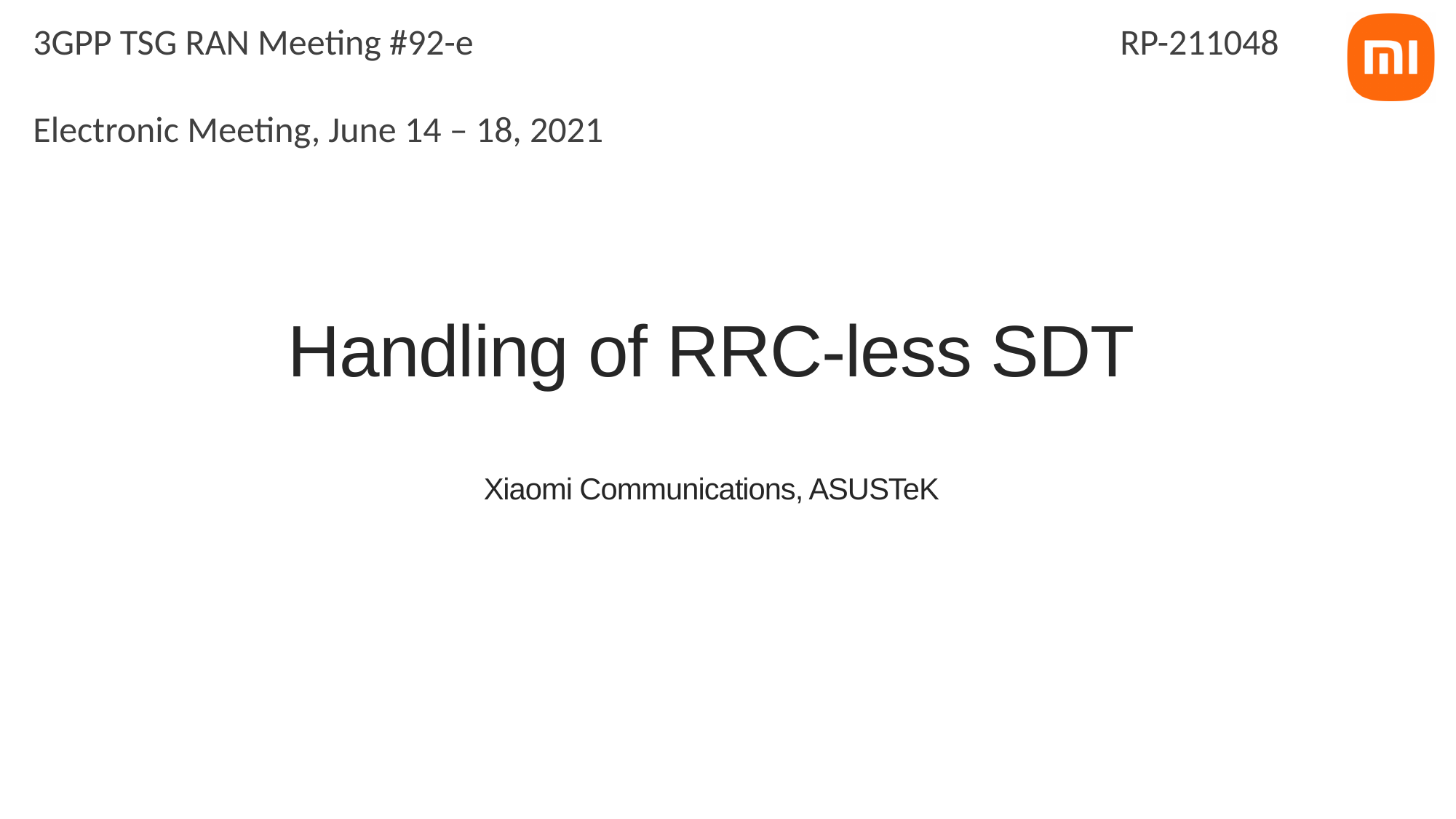

3GPP TSG RAN Meeting #92-e
Electronic Meeting, June 14 – 18, 2021
RP-211048
# Handling of RRC-less SDT Xiaomi Communications, ASUSTeK